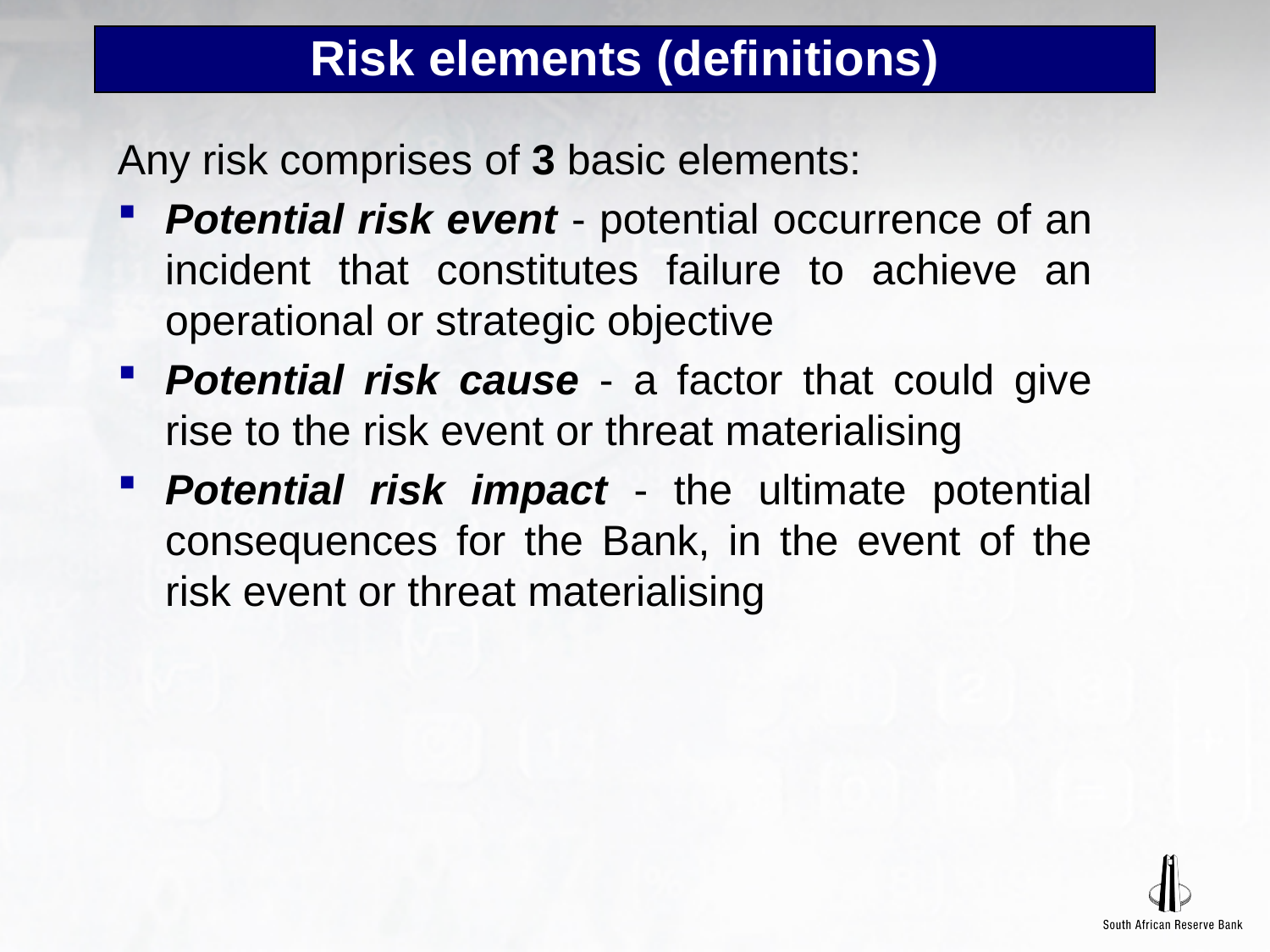

# Risk elements (definitions)
Any risk comprises of 3 basic elements:
Potential risk event - potential occurrence of an incident that constitutes failure to achieve an operational or strategic objective
Potential risk cause - a factor that could give rise to the risk event or threat materialising
Potential risk impact - the ultimate potential consequences for the Bank, in the event of the risk event or threat materialising